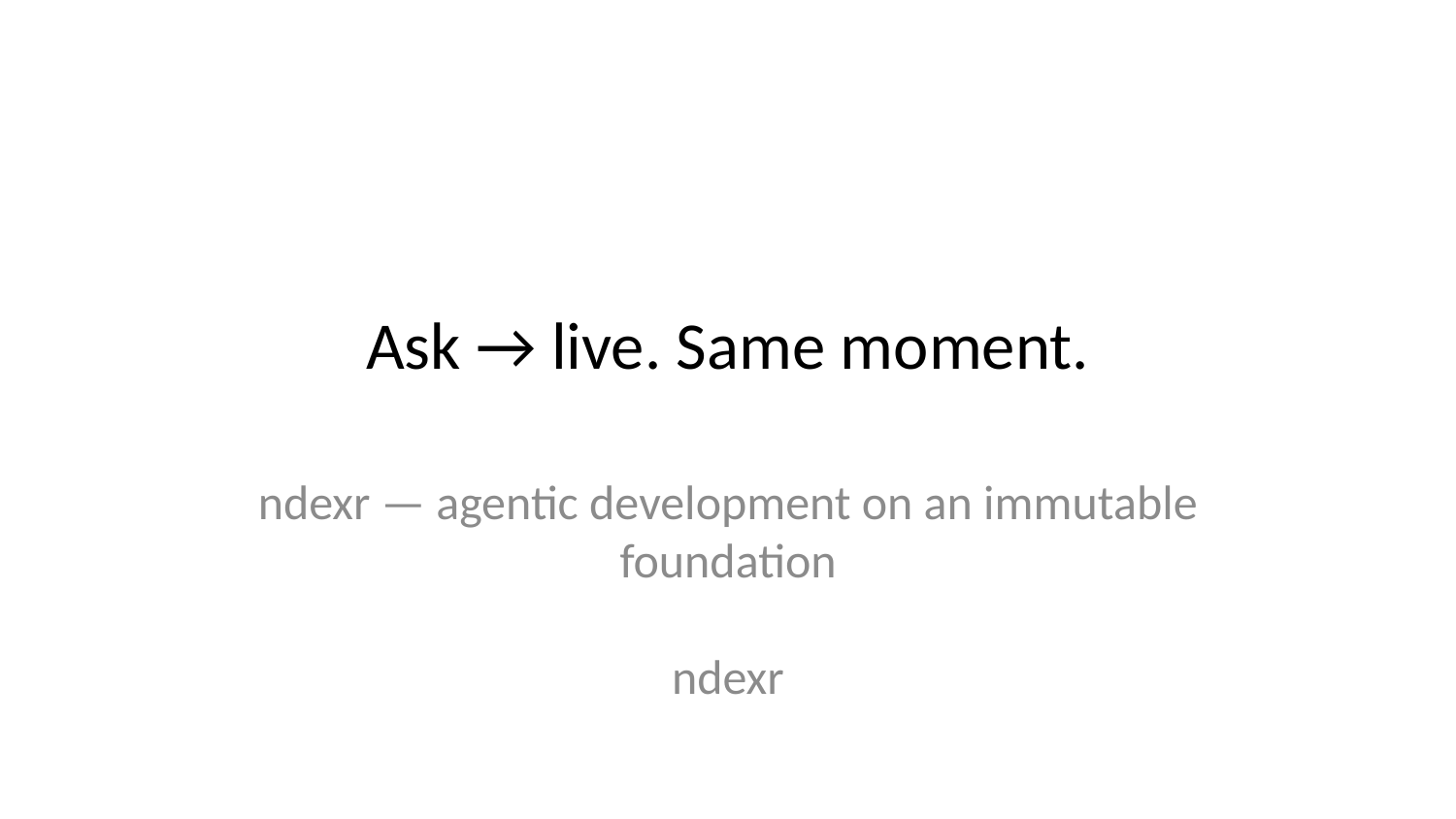

# Ask → live. Same moment.
ndexr — agentic development on an immutable foundation
ndexr